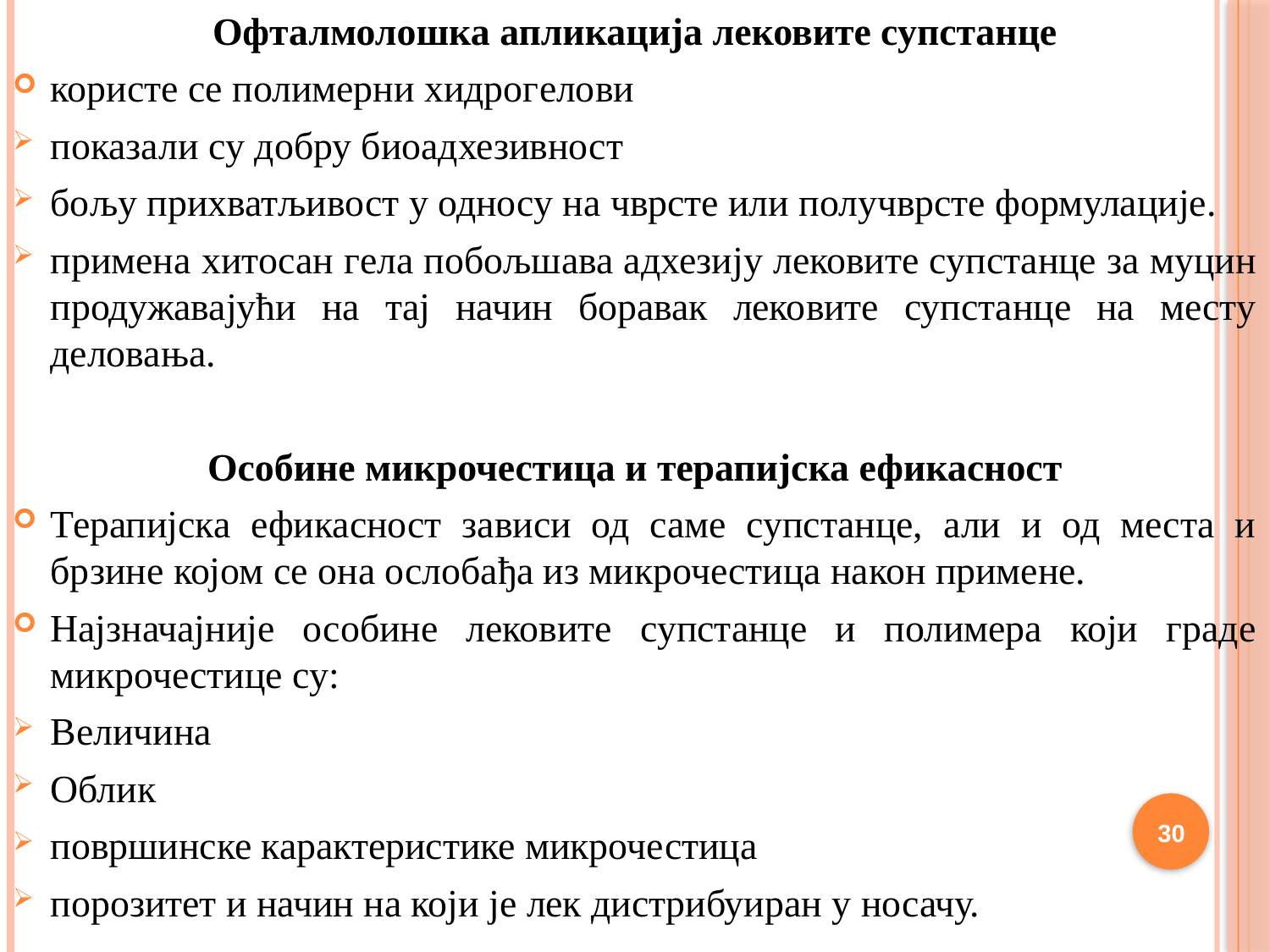

Офталмолошка апликација лековите супстанце
користе се полимерни хидрогелови
показали су добру биоадхезивност
бољу прихватљивост у односу на чврсте или получврсте формулације.
примена хитосан гела побољшава адхезију лековите супстанце за муцин продужавајући на тај начин боравак лековите супстанце на месту деловања.

Особине микрочестица и терапијска ефикасност
Терапијска ефикасност зависи од саме супстанце, али и од места и брзине којом се она ослобађа из микрочестица након примене.
Најзначајније особине лековите супстанце и полимера који граде микрочестице су:
Величина
Облик
површинске карактеристике микрочестица
порозитет и начин на који је лек дистрибуиран у носачу.
30